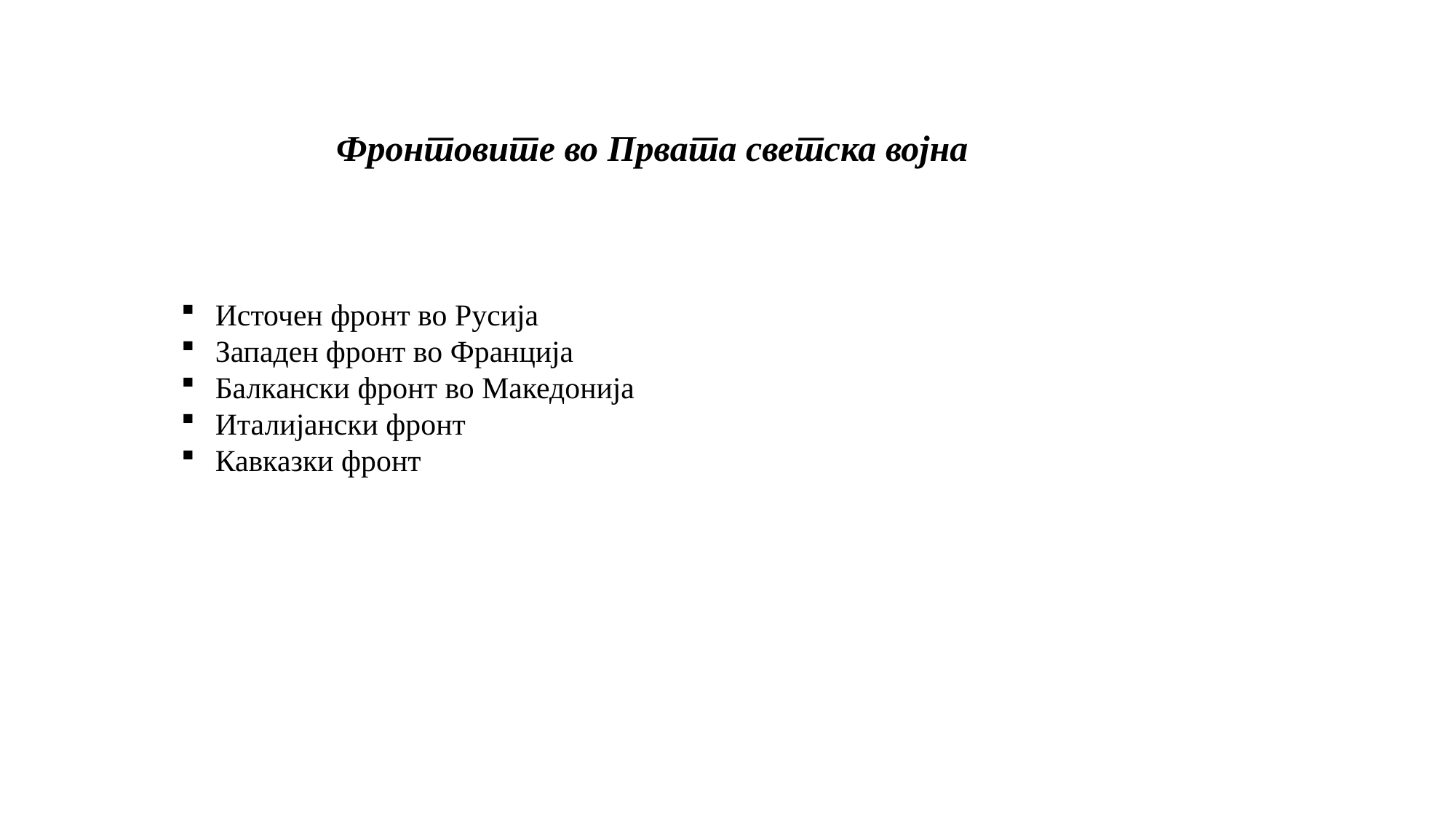

Фронтовите во Првата светска војна
Источен фронт во Русија
Западен фронт во Франција
Балкански фронт во Македонија
Италијански фронт
Кавказки фронт